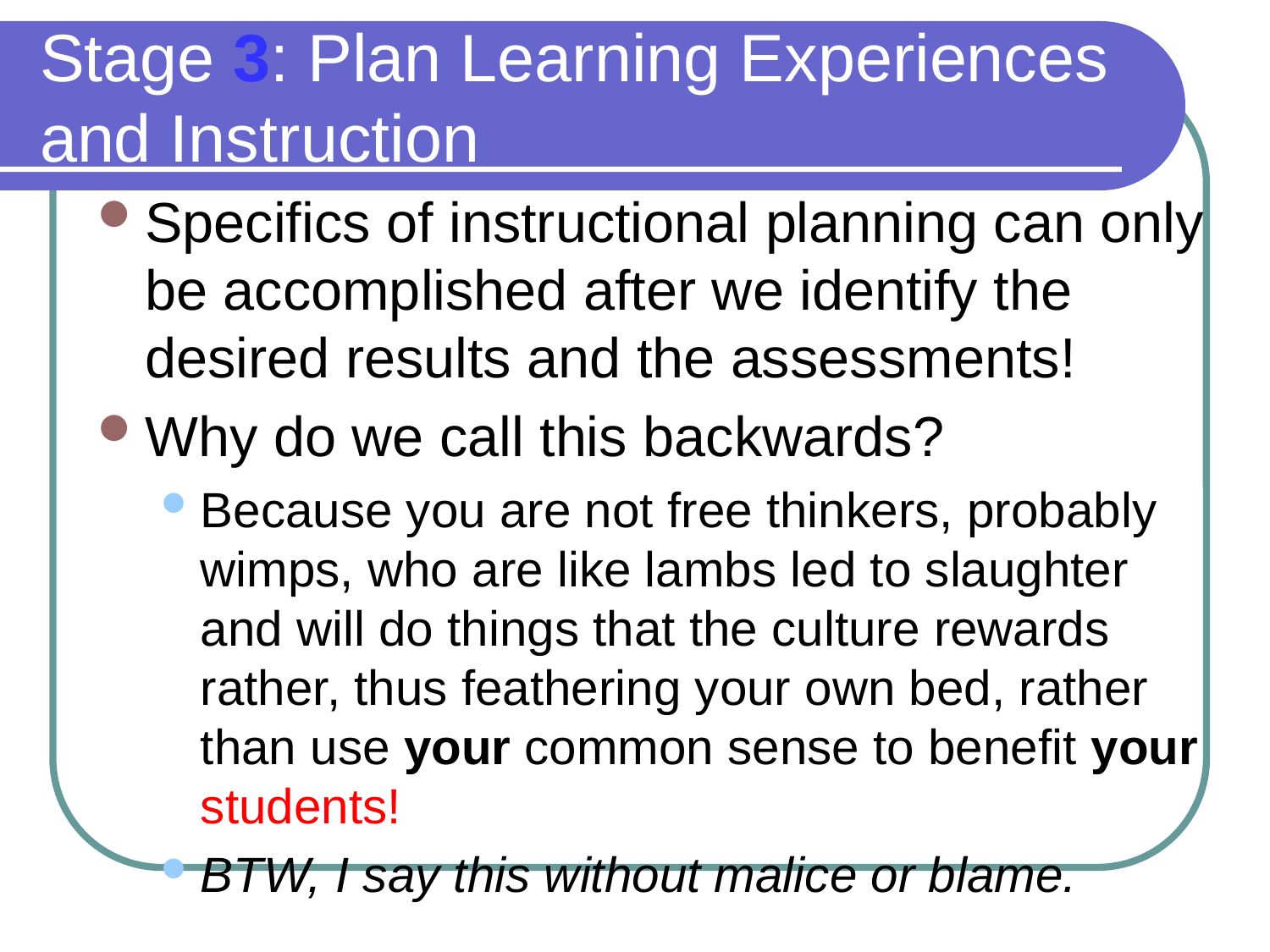

# Stage 3: Plan Learning Experiences and Instruction
Specifics of instructional planning can only be accomplished after we identify the desired results and the assessments!
Why do we call this backwards?
Because you are not free thinkers, probably wimps, who are like lambs led to slaughter and will do things that the culture rewards rather, thus feathering your own bed, rather than use your common sense to benefit your students!
BTW, I say this without malice or blame.